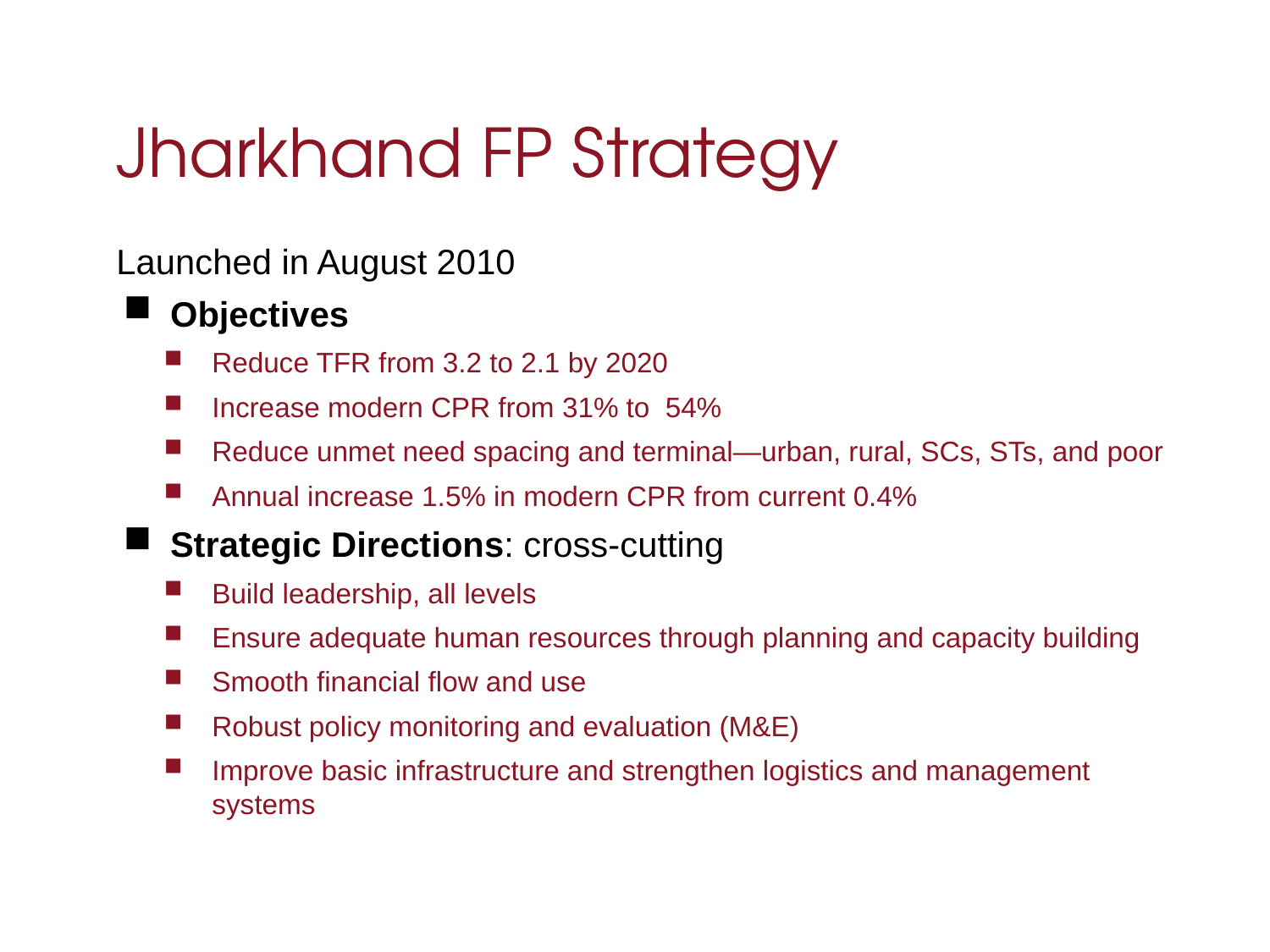

# Jharkhand FP Strategy
Launched in August 2010
Objectives
Reduce TFR from 3.2 to 2.1 by 2020
Increase modern CPR from 31% to  54%
Reduce unmet need spacing and terminal—urban, rural, SCs, STs, and poor
Annual increase 1.5% in modern CPR from current 0.4%
Strategic Directions: cross-cutting
Build leadership, all levels
Ensure adequate human resources through planning and capacity building
Smooth financial flow and use
Robust policy monitoring and evaluation (M&E)
Improve basic infrastructure and strengthen logistics and management systems